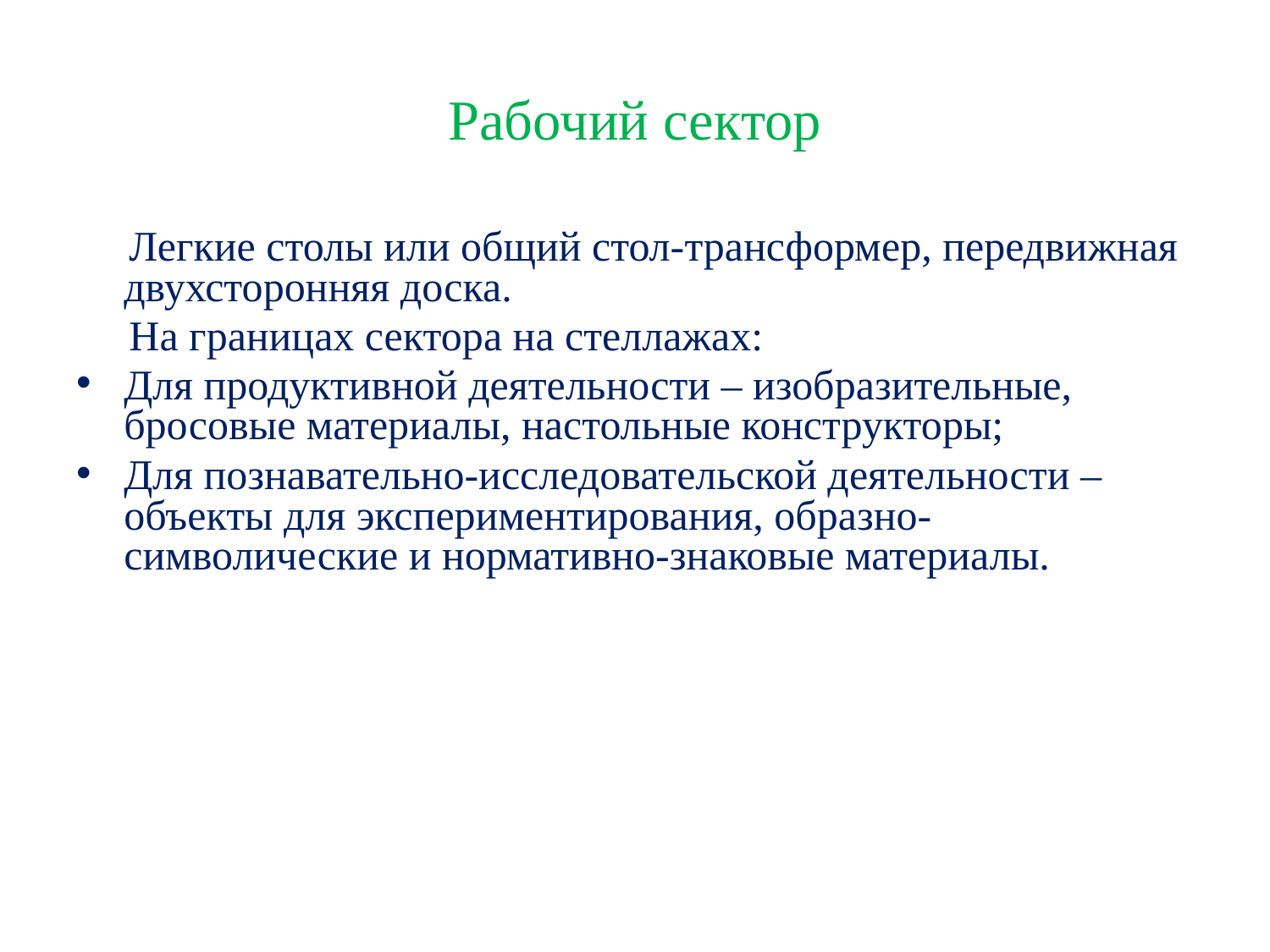

# Рабочий сектор
     Легкие столы или общий стол-трансформер, передвижная двухсторонняя доска.
     На границах сектора на стеллажах:
Для продуктивной деятельности – изобразительные, бросовые материалы, настольные конструкторы;
Для познавательно-исследовательской деятельности – объекты для экспериментирования, образно-символические и нормативно-знаковые материалы.